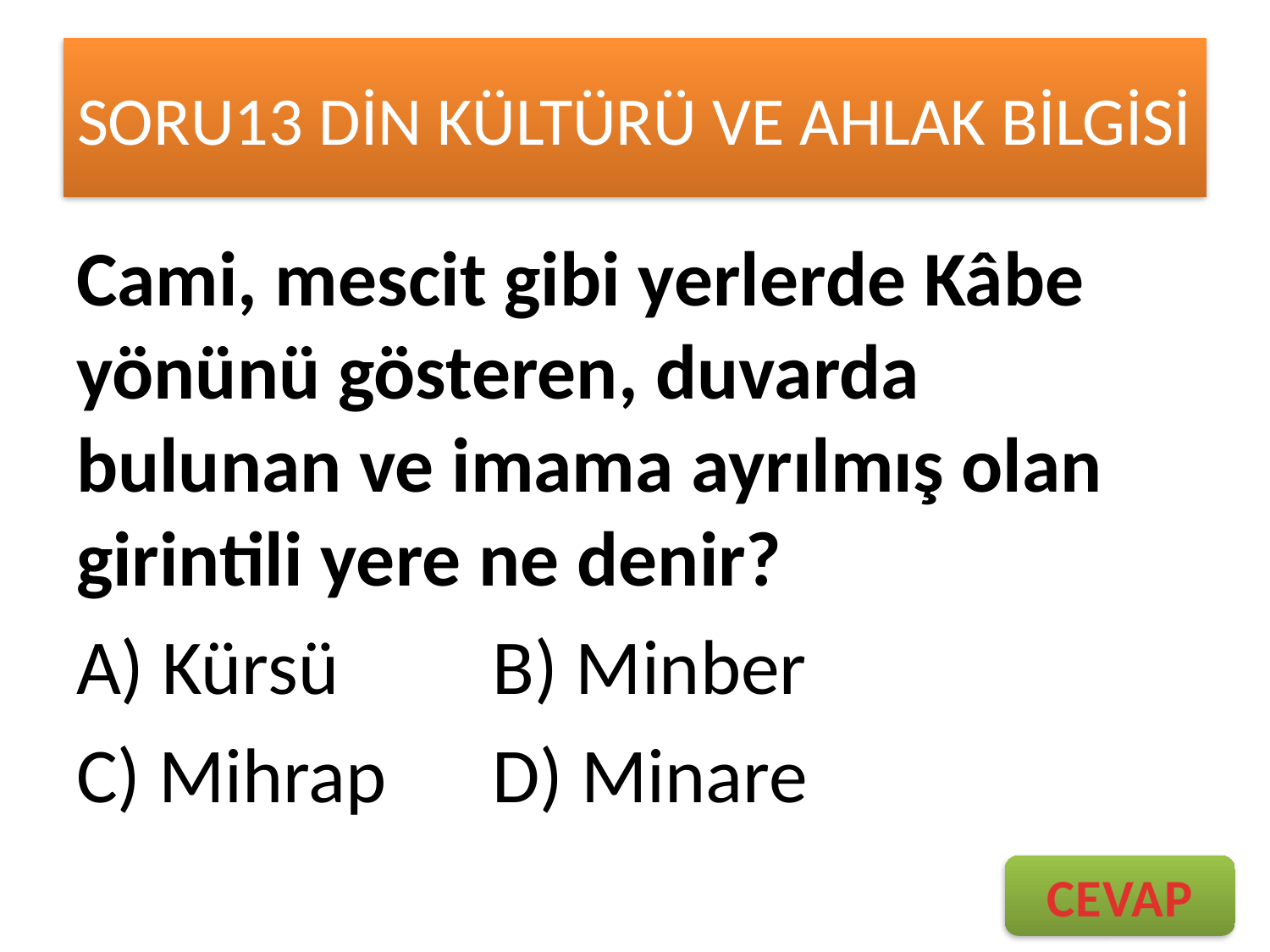

# SORU13 DİN KÜLTÜRÜ VE AHLAK BİLGİSİ
Cami, mescit gibi yerlerde Kâbe yönünü gösteren, duvarda bulunan ve imama ayrılmış olan girintili yere ne denir?
A) Kürsü	  B) Minber
C) Mihrap  	  D) Minare
CEVAP